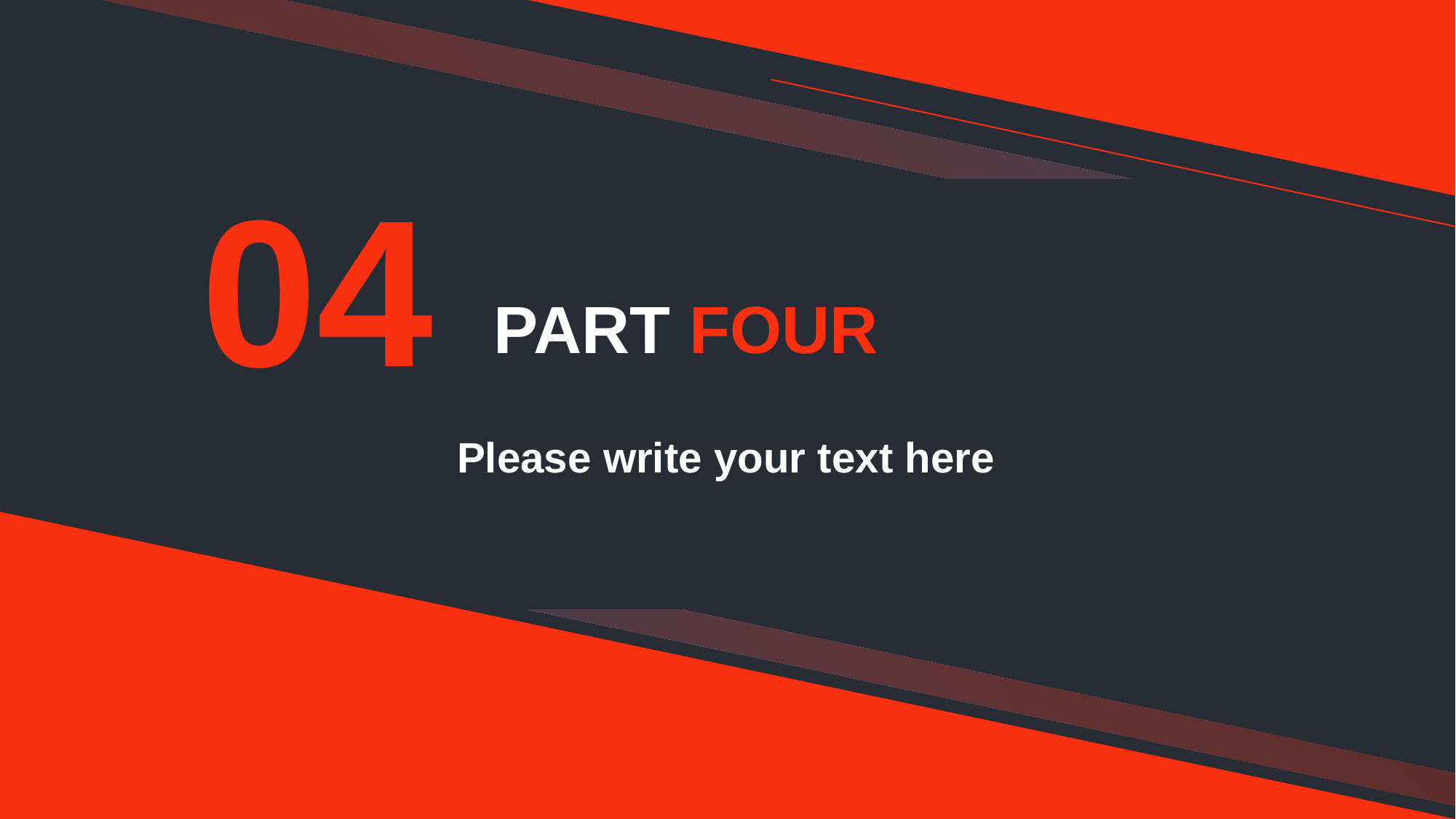

04
PART FOUR
Please write your text here